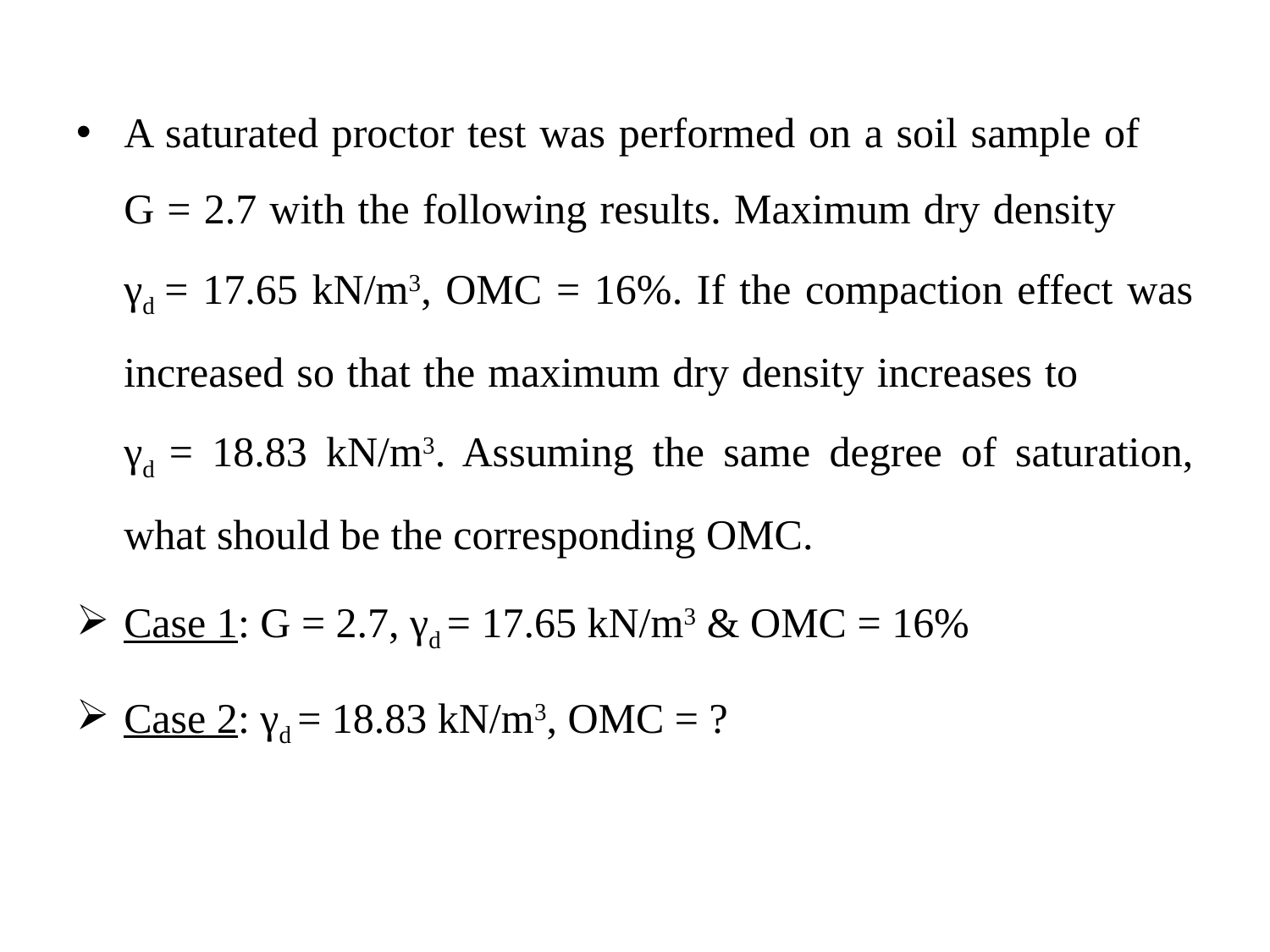

A saturated proctor test was performed on a soil sample of     G = 2.7 with the following results. Maximum dry density       γd = 17.65 kN/m3, OMC = 16%. If the compaction effect was increased so that the maximum dry density increases to          γd = 18.83 kN/m3. Assuming the same degree of saturation, what should be the corresponding OMC.
Case 1: G = 2.7, γd = 17.65 kN/m3 & OMC = 16%
Case 2: γd = 18.83 kN/m3, OMC = ?